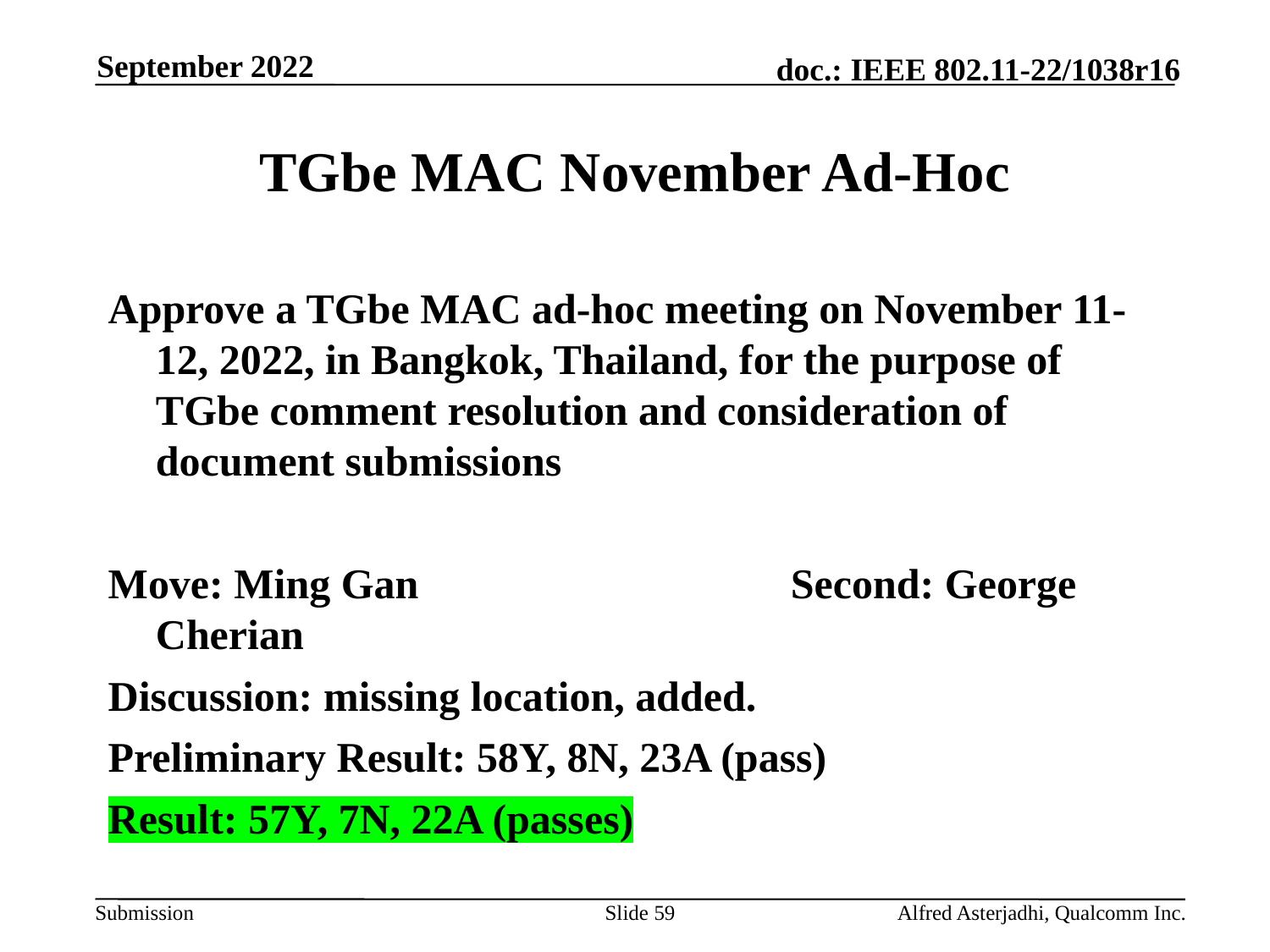

September 2022
# TGbe MAC November Ad-Hoc
Approve a TGbe MAC ad-hoc meeting on November 11-12, 2022, in Bangkok, Thailand, for the purpose of TGbe comment resolution and consideration of document submissions

Move: Ming Gan			Second: George Cherian
Discussion: missing location, added.
Preliminary Result: 58Y, 8N, 23A (pass)
Result: 57Y, 7N, 22A (passes)
Slide 59
Alfred Asterjadhi, Qualcomm Inc.